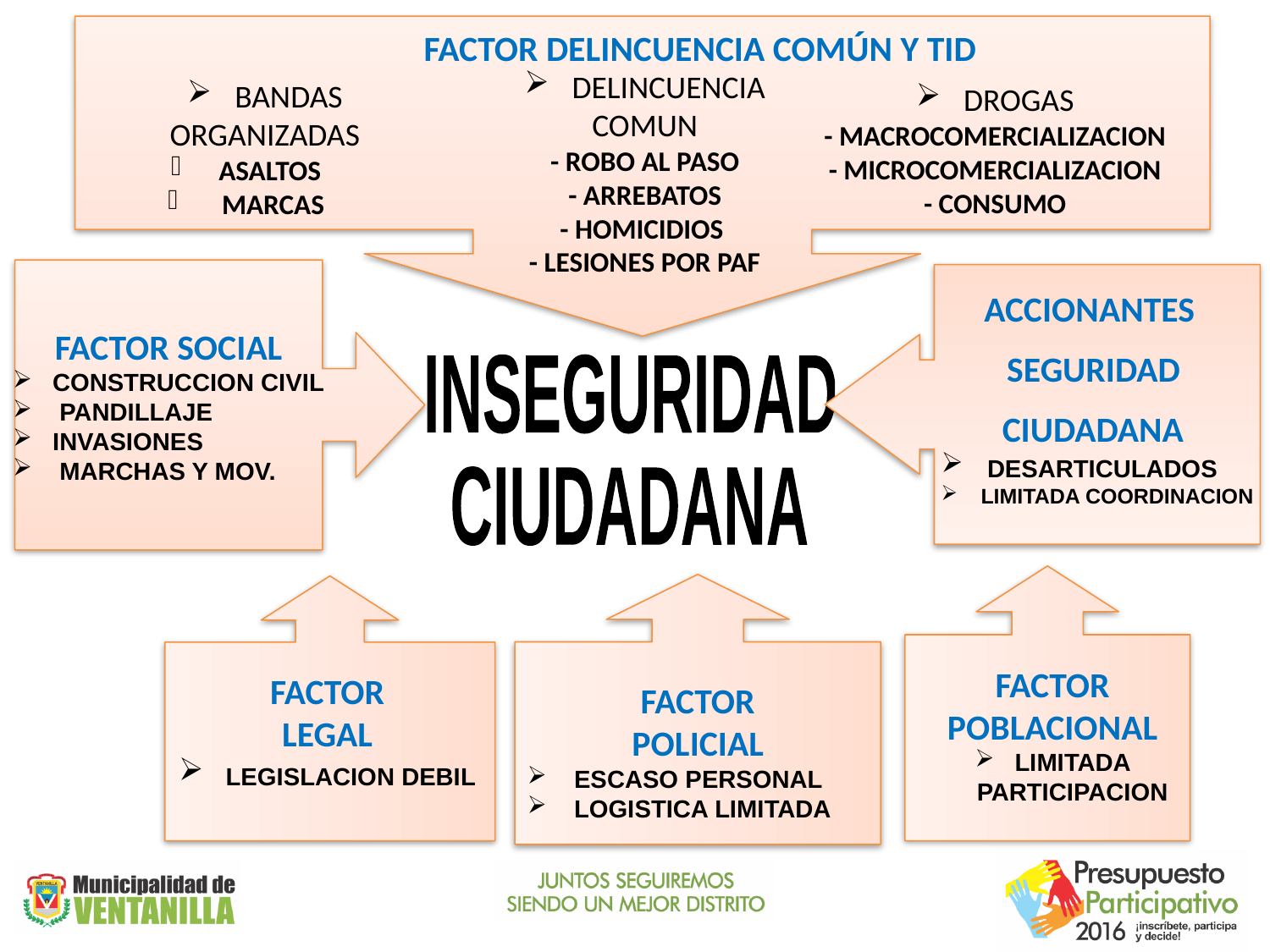

FACTOR DELINCUENCIA COMÚN Y TID
BANDAS
ORGANIZADAS
ASALTOS
 MARCAS
DELINCUENCIA
COMUN
- ROBO AL PASO
- ARREBATOS
- HOMICIDIOS
- LESIONES POR PAF
DROGAS
- MACROCOMERCIALIZACION
- MICROCOMERCIALIZACION
- CONSUMO
FACTOR SOCIAL
CONSTRUCCION CIVIL
 PANDILLAJE
INVASIONES
 MARCHAS Y MOV.

ACCIONANTES
SEGURIDAD
CIUDADANA
 DESARTICULADOS
LIMITADA COORDINACION

INSEGURIDAD
CIUDADANA
OBJETIVOS ESTRATÉGICOS

FACTOR
LEGAL
 LEGISLACION DEBIL

FACTOR
POLICIAL
 ESCASO PERSONAL
 LOGISTICA LIMITADA
FACTOR
POBLACIONAL
LIMITADA PARTICIPACION